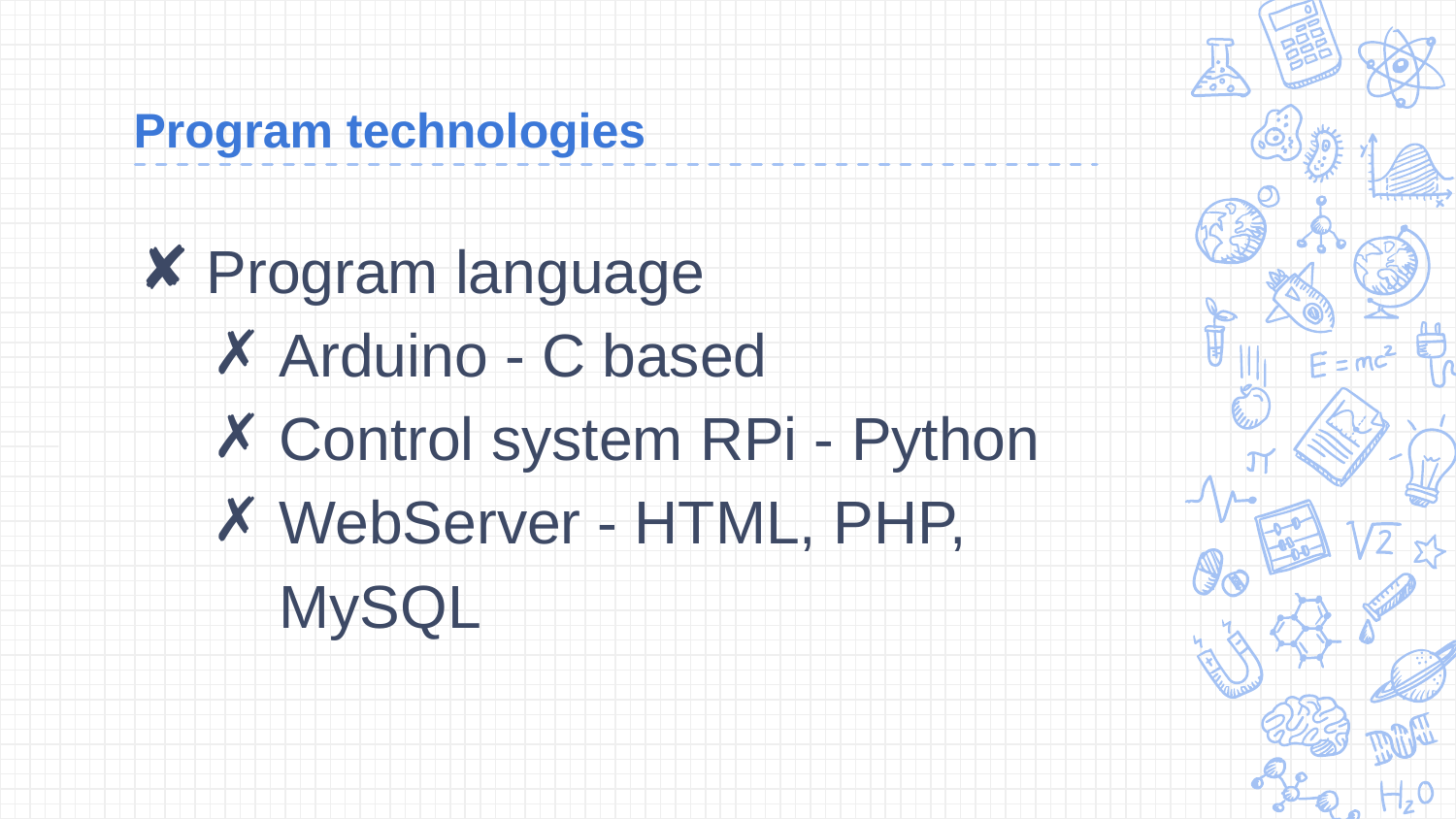

# Program technologies
Program language
Arduino - C based
Control system RPi - Python
WebServer - HTML, PHP, MySQL